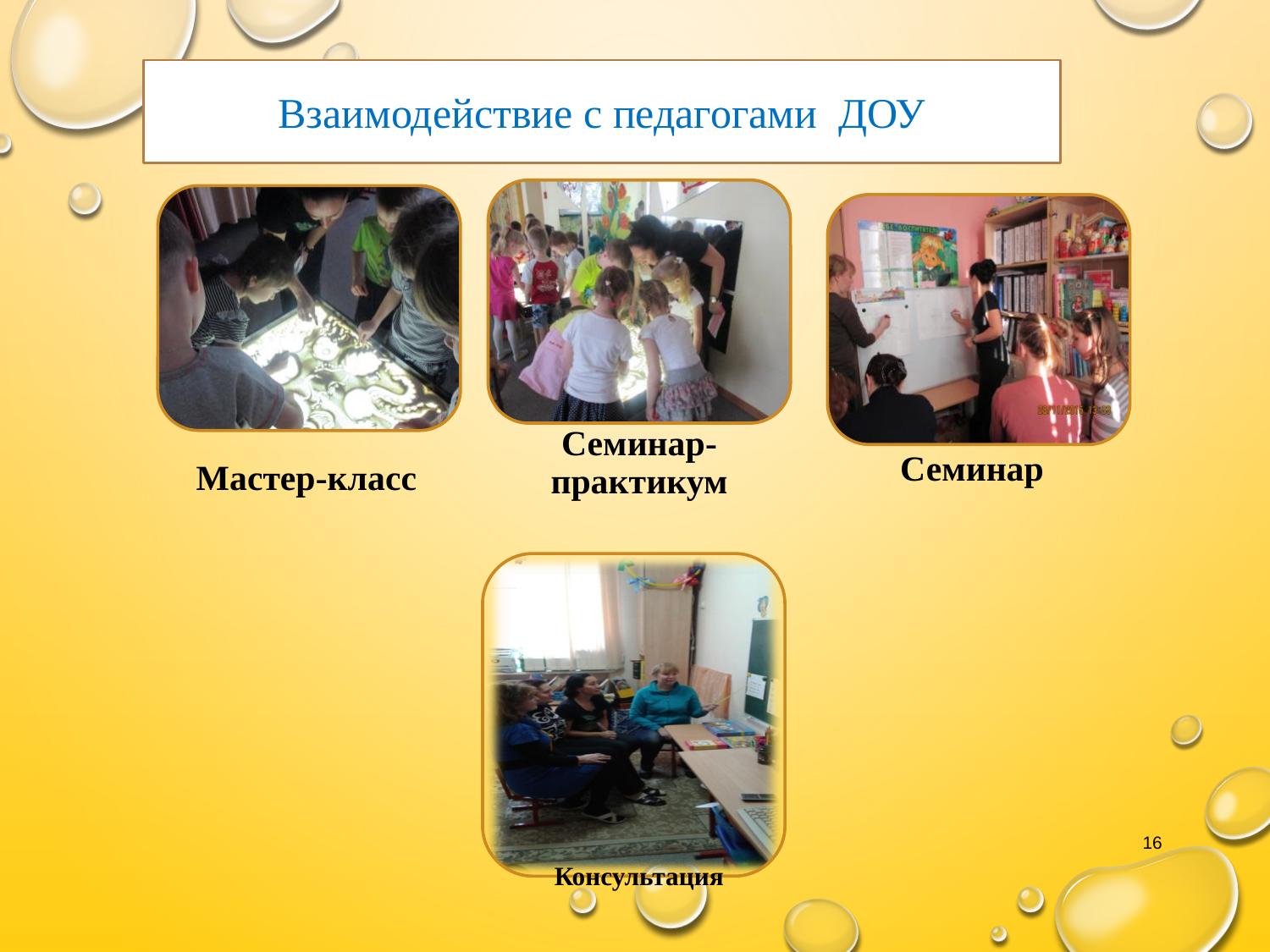

Взаимодействие с педагогами  ДОУ
Мастер-класс
Семинар-практикум
Семинар
Консультация
16